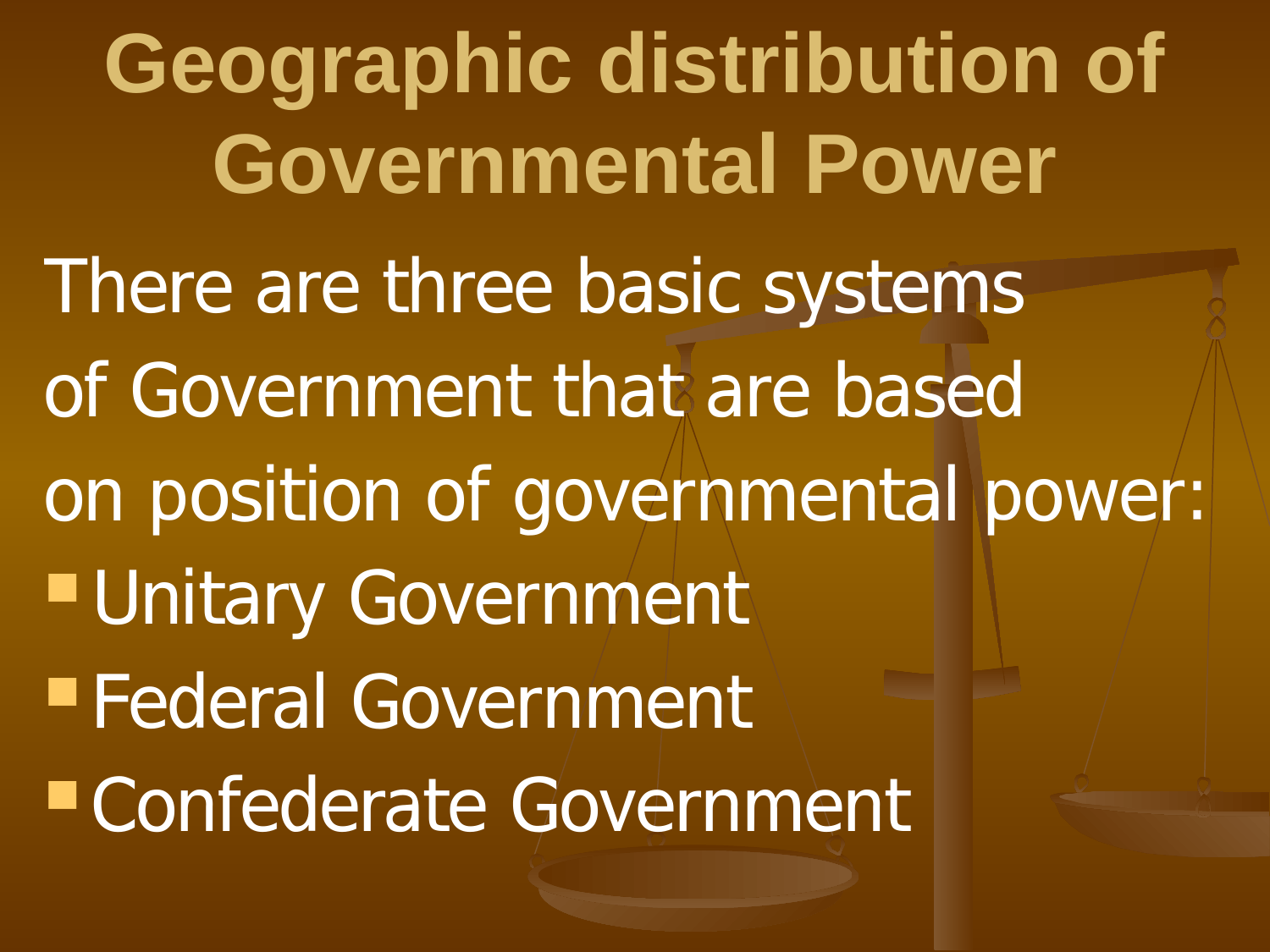

# Geographic distribution of Governmental Power
There are three basic systems
of Government that are based
on position of governmental power:
Unitary Government
Federal Government
Confederate Government